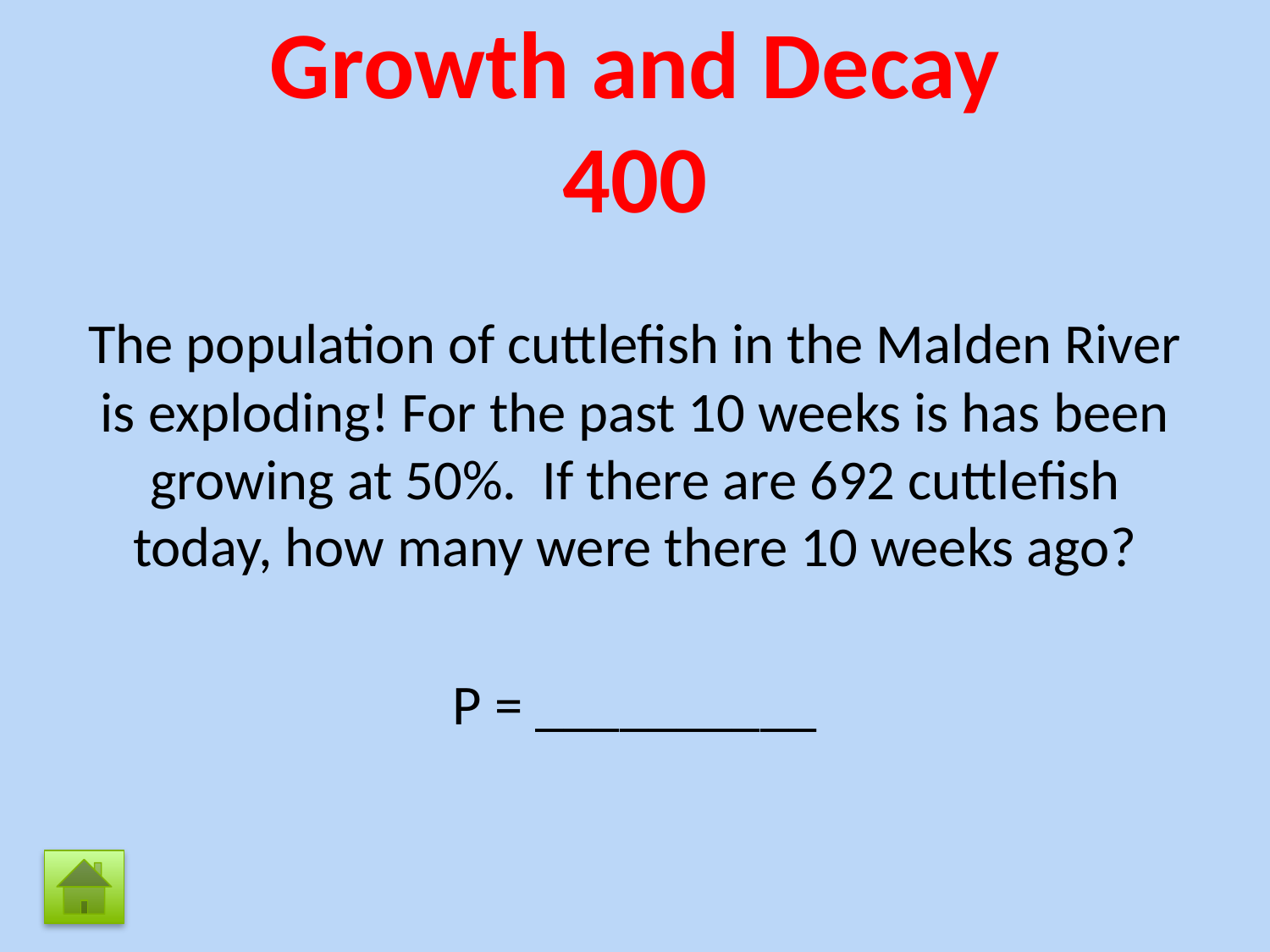

# Growth and Decay 400

The population of cuttlefish in the Malden River is exploding! For the past 10 weeks is has been growing at 50%.  If there are 692 cuttlefish today, how many were there 10 weeks ago?

P = __________